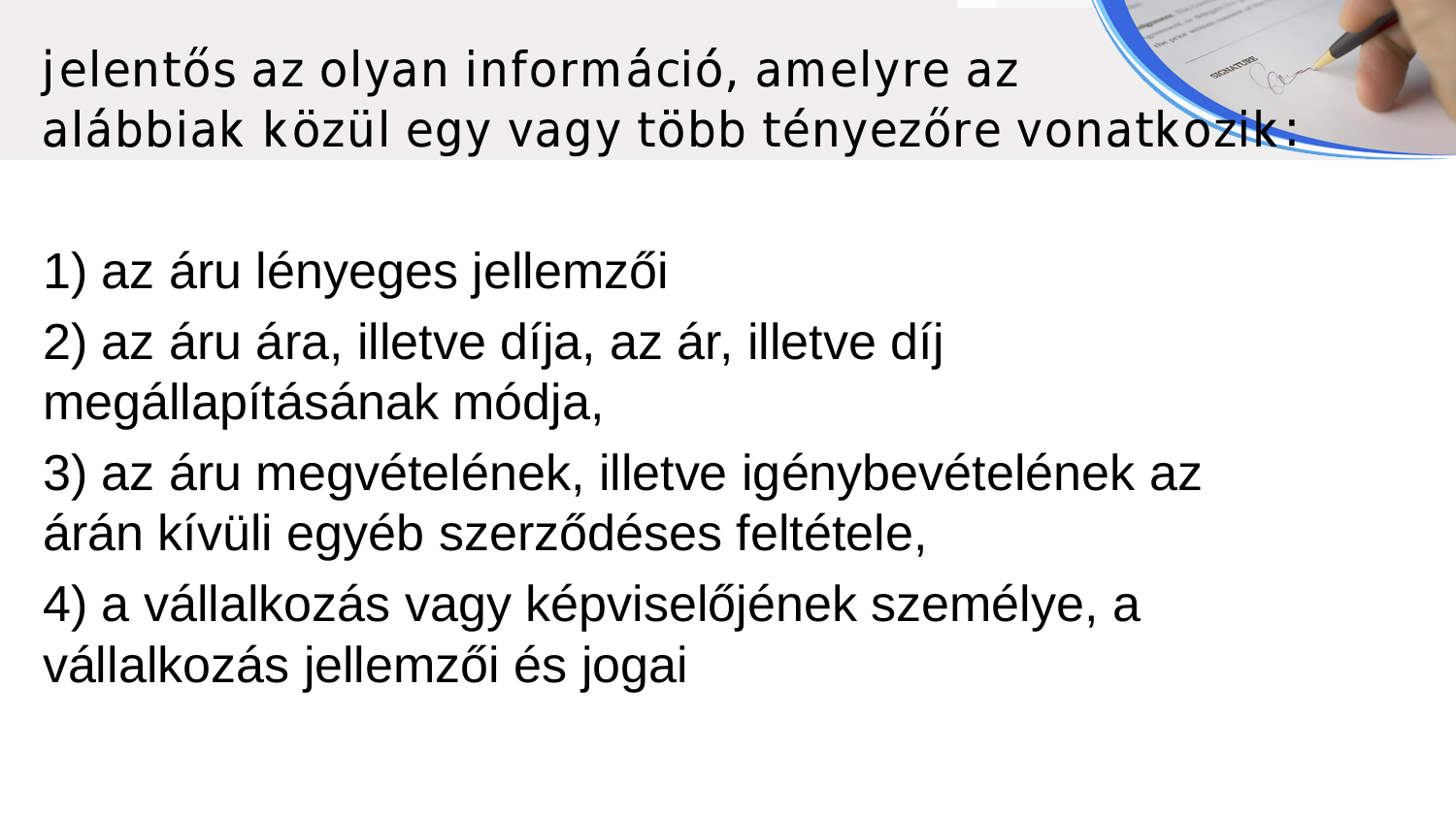

jelentős az olyan információ, amelyre az
alábbiak közül egy vagy több tényezőre vonatkozik:

1) az áru lényeges jellemzői
2) az áru ára, illetve díja, az ár, illetve díj
megállapításának módja,
3) az áru megvételének, illetve igénybevételének az
árán kívüli egyéb szerződéses feltétele,
4) a vállalkozás vagy képviselőjének személye, a
vállalkozás jellemzői és jogai